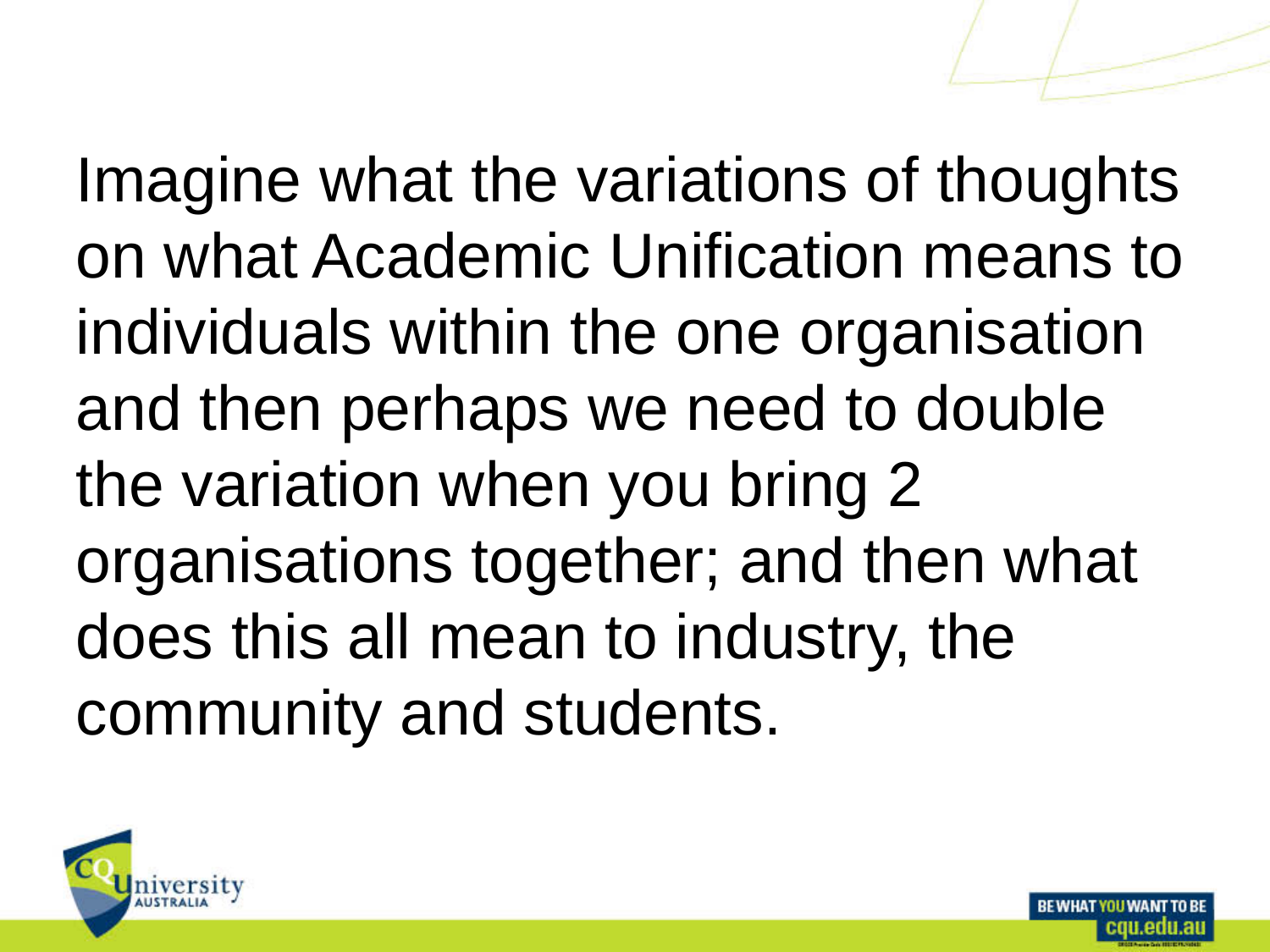

Imagine what the variations of thoughts on what Academic Unification means to individuals within the one organisation and then perhaps we need to double the variation when you bring 2 organisations together; and then what does this all mean to industry, the community and students.